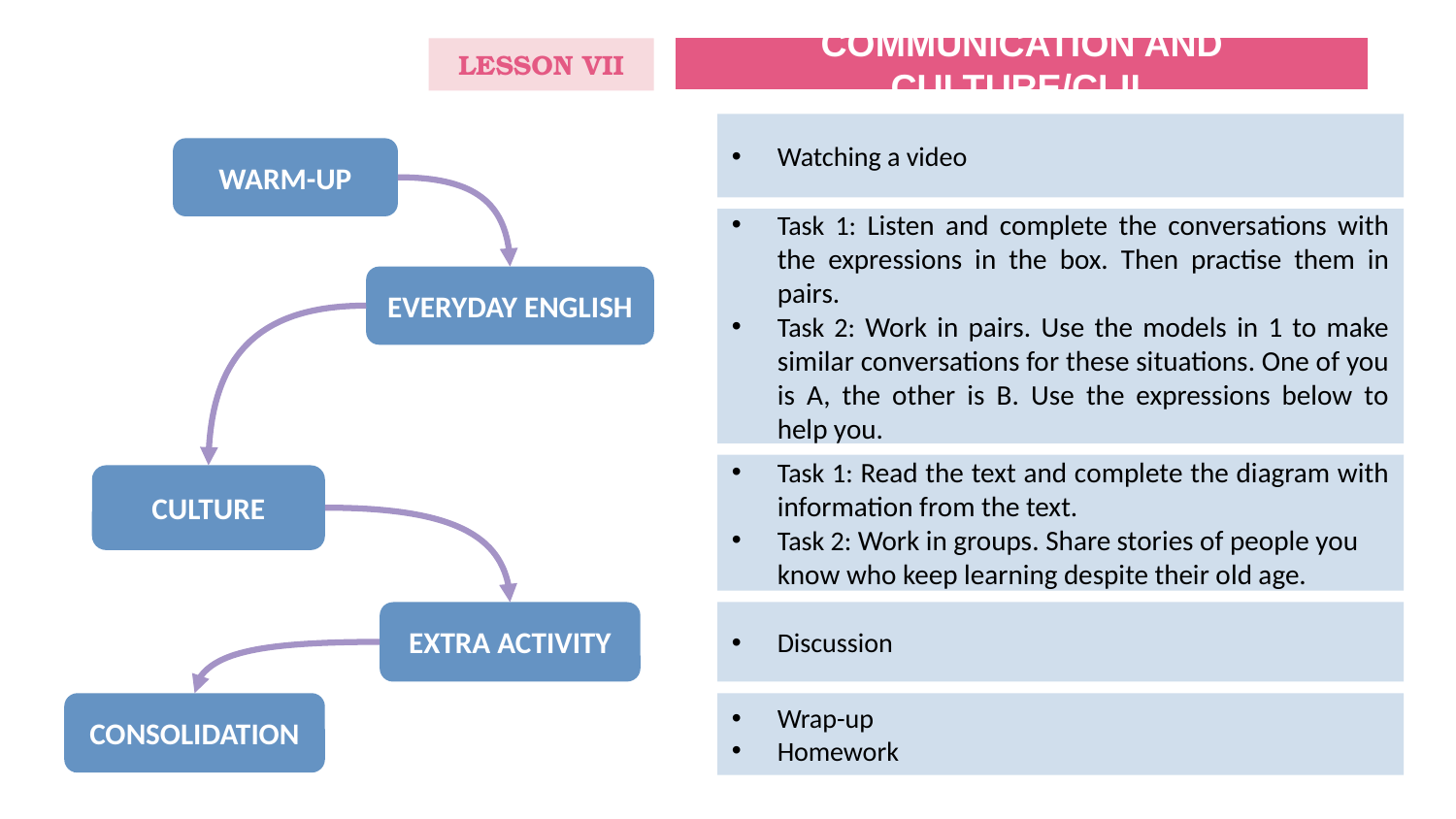

COMMUNICATION AND CULTURE/CLIL
LESSON VII
Watching a video
WARM-UP
Task 1: Listen and complete the conversations with the expressions in the box. Then practise them in pairs.
Task 2: Work in pairs. Use the models in 1 to make similar conversations for these situations. One of you is A, the other is B. Use the expressions below to help you.
EVERYDAY ENGLISH
Task 1: Read the text and complete the diagram with information from the text.
Task 2: Work in groups. Share stories of people you know who keep learning despite their old age.
CULTURE
Discussion
EXTRA ACTIVITY
CONSOLIDATION
Wrap-up
Homework